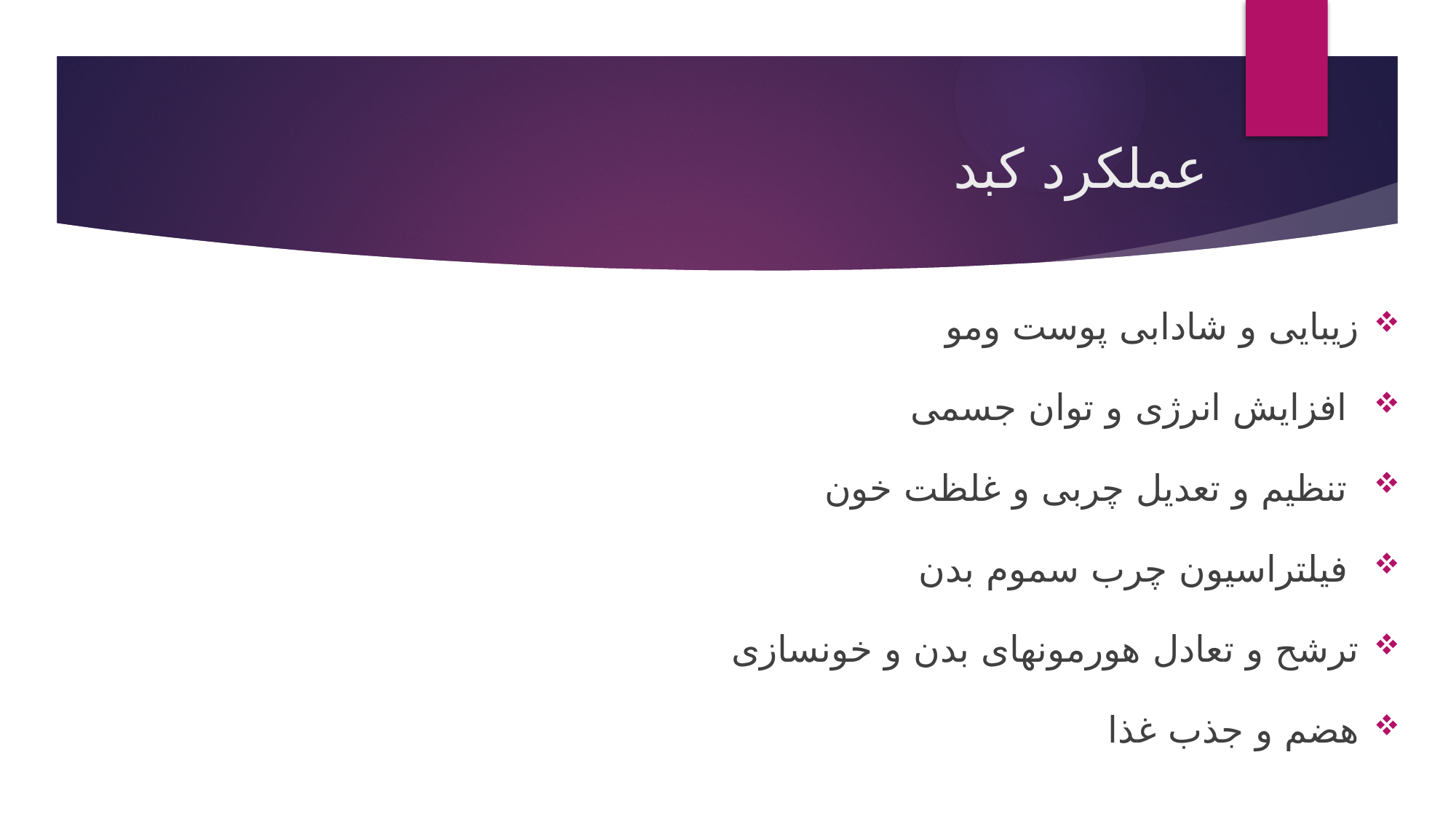

# عملکرد کبد

زیبایی و شادابی پوست ومو
 افزایش انرژی و توان جسمی
 تنظیم و تعدیل چربی و غلظت خون
 فیلتراسیون چرب سموم بدن
ترشح و تعادل هورمونهای بدن و خونسازی
هضم و جذب غذا